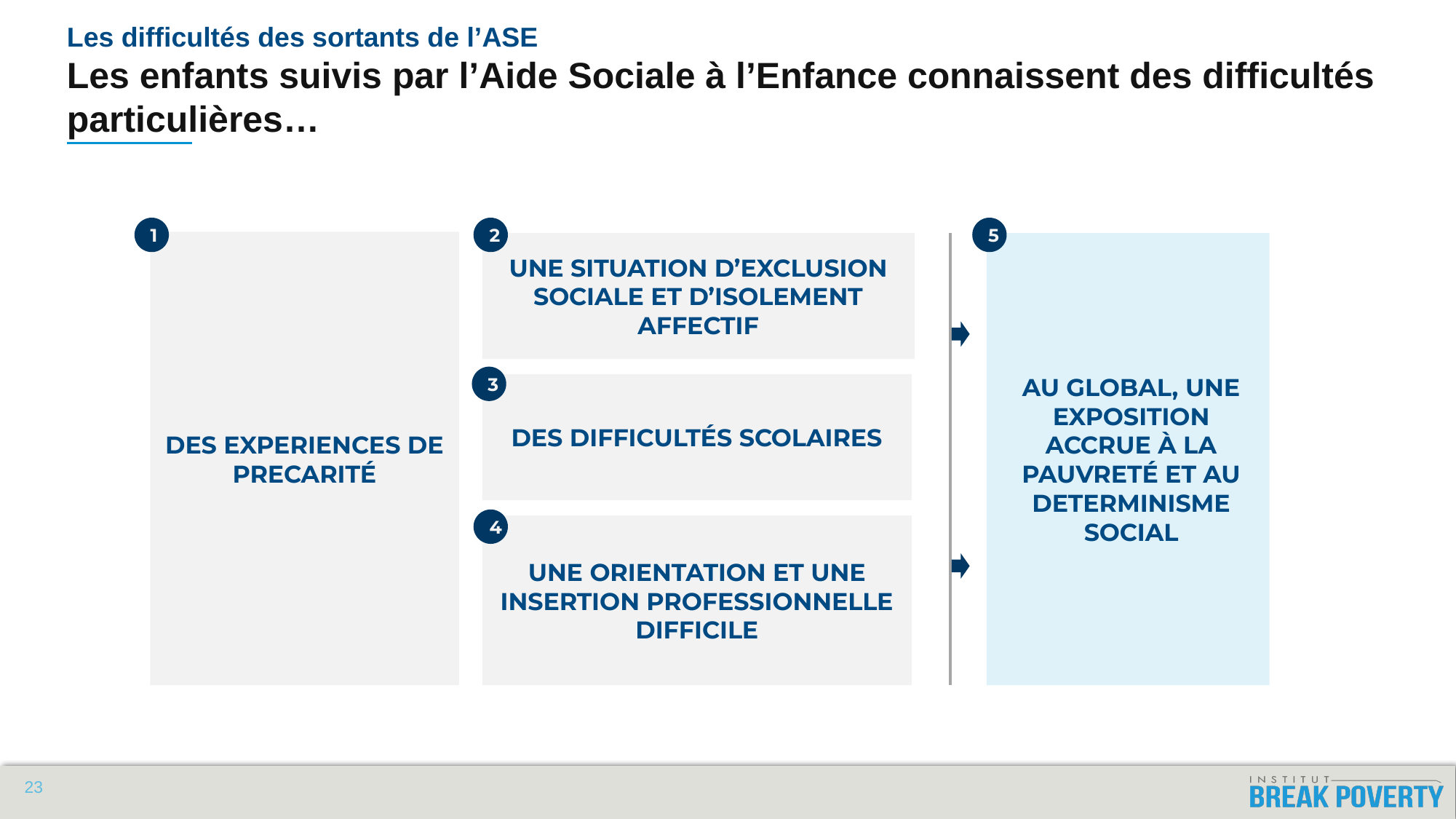

# Les difficultés des sortants de l’ASE Les enfants suivis par l’Aide Sociale à l’Enfance connaissent des difficultés particulières…
1
2
5
des EXPERIENCES de PRECARITÉ
Au global, une exposition accrue à la PAUVRETÉ et au DETERMINISME SOCIAL
Une situation d’exclusion sociale et d’ISOLEMENT affectif

3
Des difficultés SCOLAIRES
4
Une orientation et une insertion PROFESSIONNELLE difficile

23